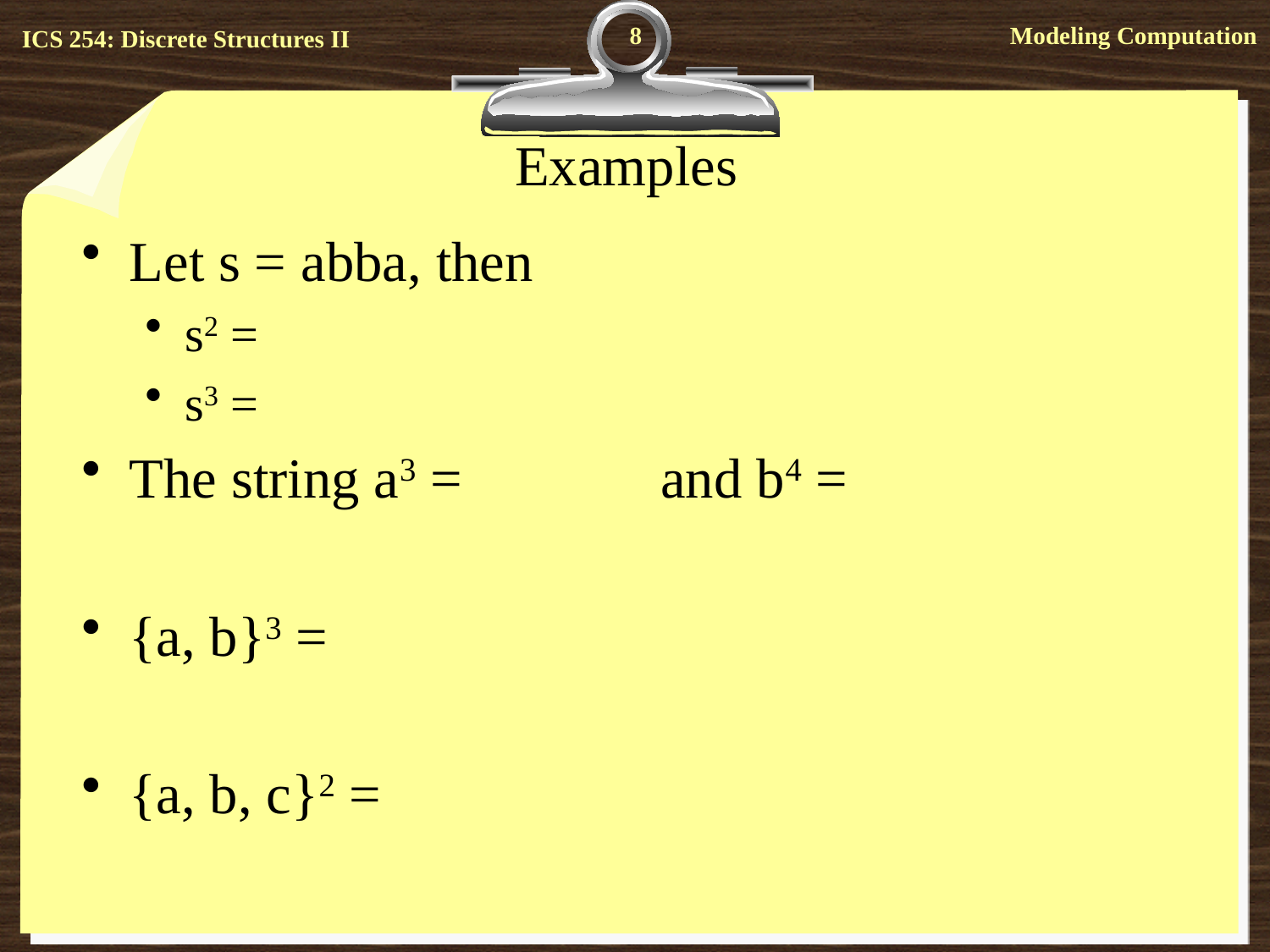

8
# Examples
Let s = abba, then
s2 =
s3 =
The string a3 =              and b4 =

{a, b}3 =

{a, b, c}2 =